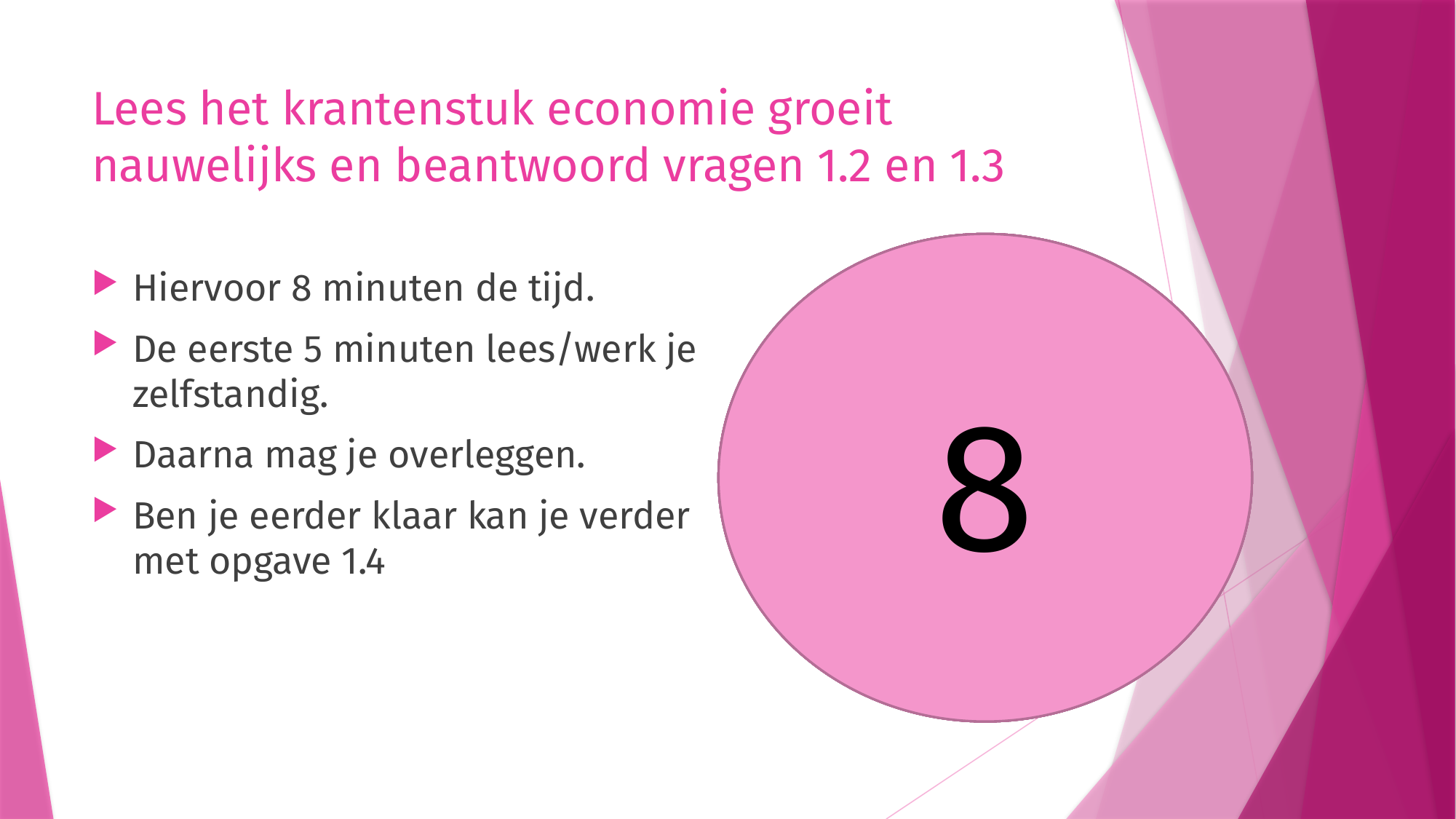

# Lees het krantenstuk economie groeit nauwelijks en beantwoord vragen 1.2 en 1.3
8
5
6
7
4
3
1
2
Hiervoor 8 minuten de tijd.
De eerste 5 minuten lees/werk je zelfstandig.
Daarna mag je overleggen.
Ben je eerder klaar kan je verder met opgave 1.4